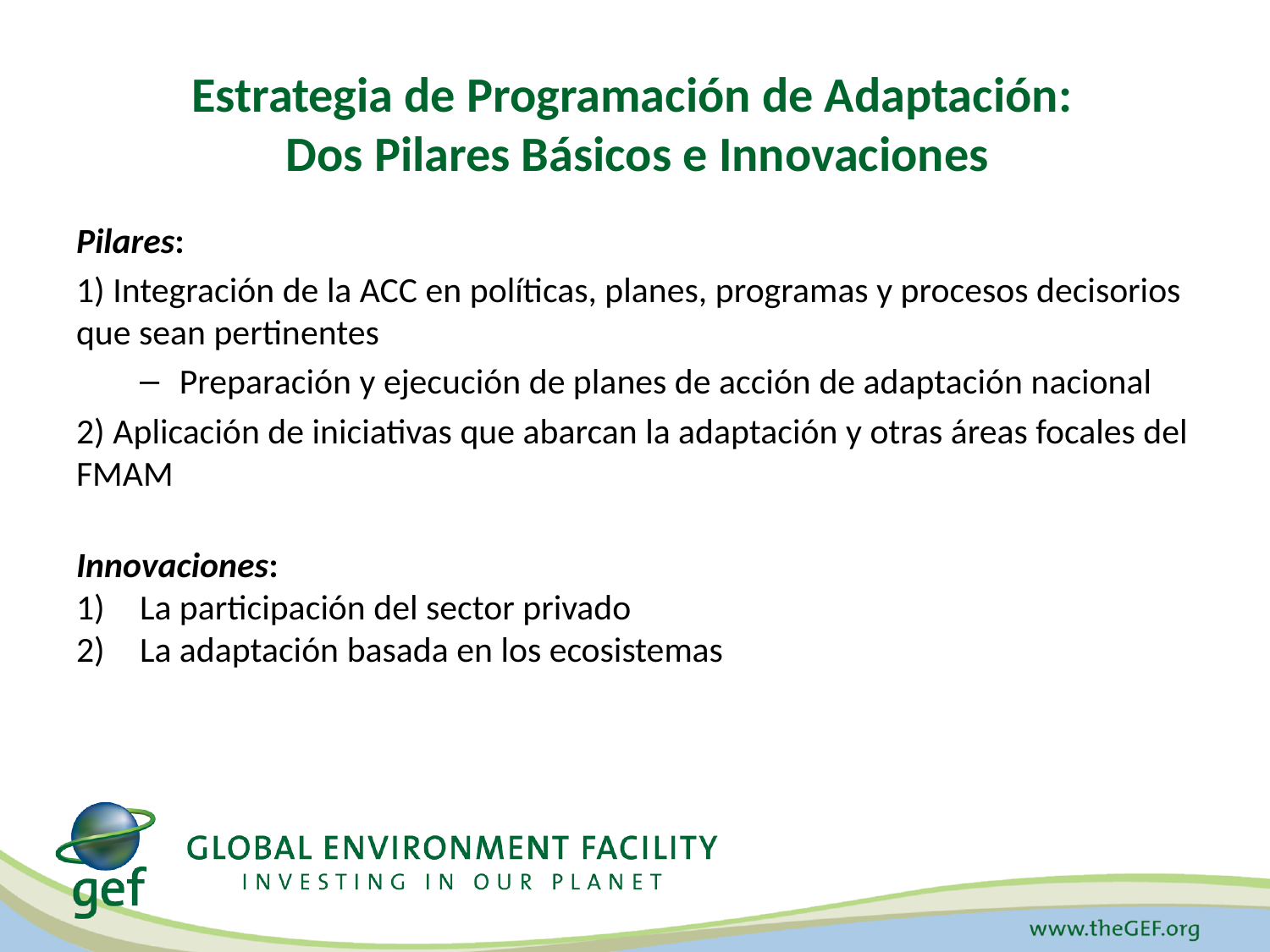

# Estrategia de Programación de Adaptación: Dos Pilares Básicos e Innovaciones
Pilares:
1) Integración de la ACC en políticas, planes, programas y procesos decisorios que sean pertinentes
Preparación y ejecución de planes de acción de adaptación nacional
2) Aplicación de iniciativas que abarcan la adaptación y otras áreas focales del FMAM

Innovaciones:
La participación del sector privado
La adaptación basada en los ecosistemas